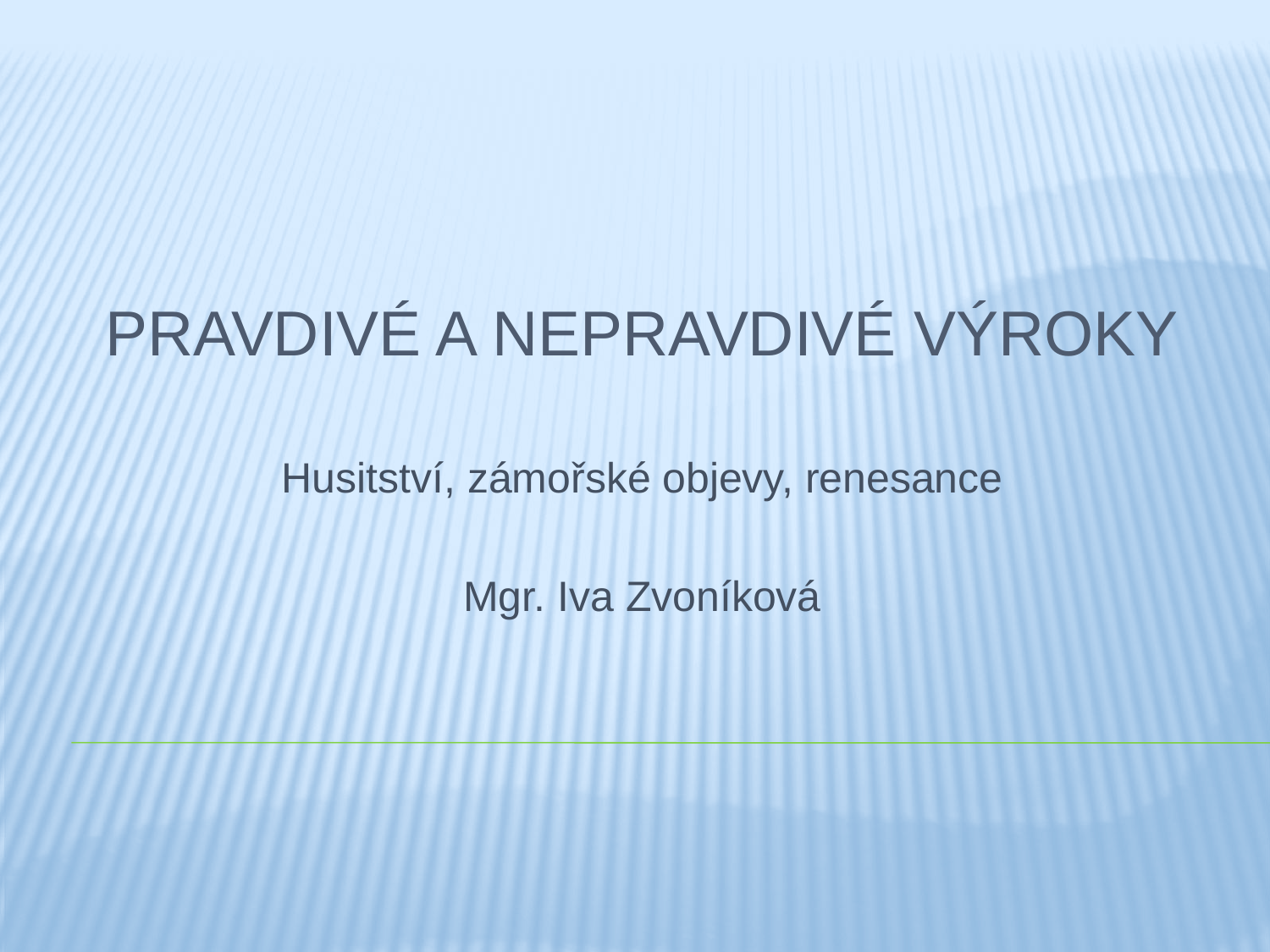

# Pravdivé a nepravdivé výroky
Husitství, zámořské objevy, renesance

Mgr. Iva Zvoníková